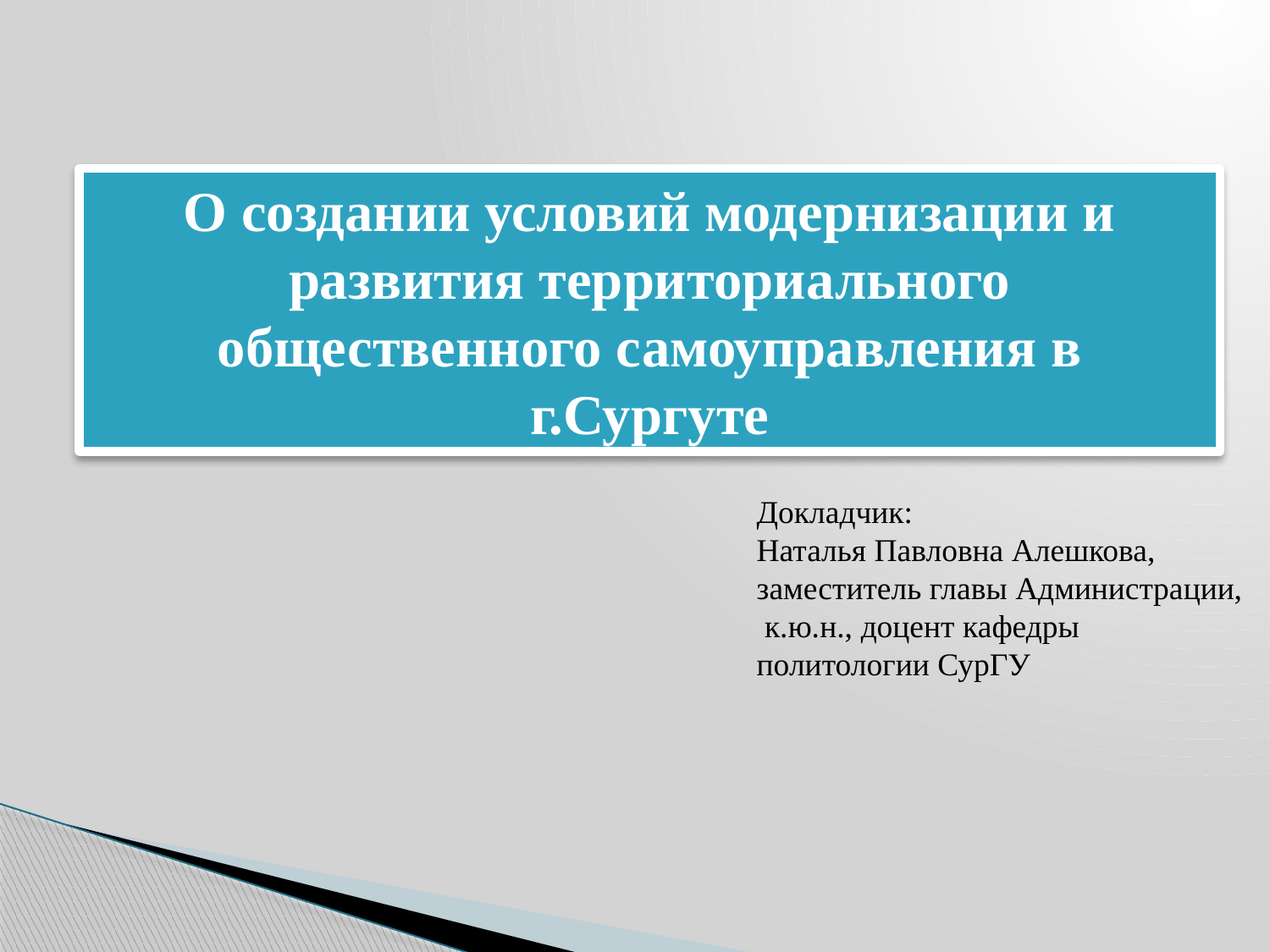

О создании условий модернизации и развития территориального общественного самоуправления в г.Сургуте
Докладчик:
Наталья Павловна Алешкова,
заместитель главы Администрации,
 к.ю.н., доцент кафедры политологии СурГУ